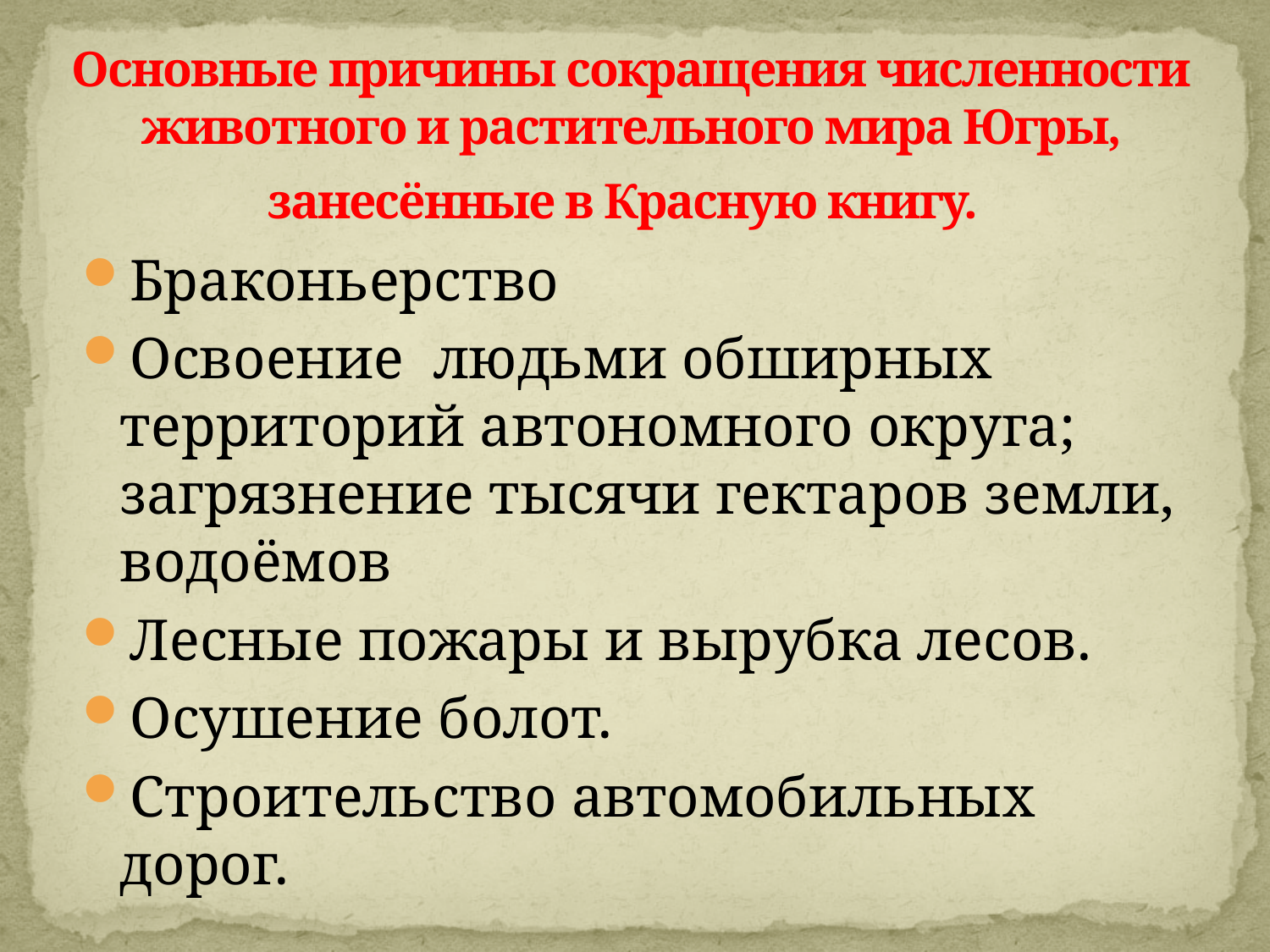

# Основные причины сокращения численности животного и растительного мира Югры, занесённые в Красную книгу.
Браконьерство
Освоение  людьми обширных территорий автономного округа; загрязнение тысячи гектаров земли, водоёмов
Лесные пожары и вырубка лесов.
Осушение болот.
Строительство автомобильных дорог.